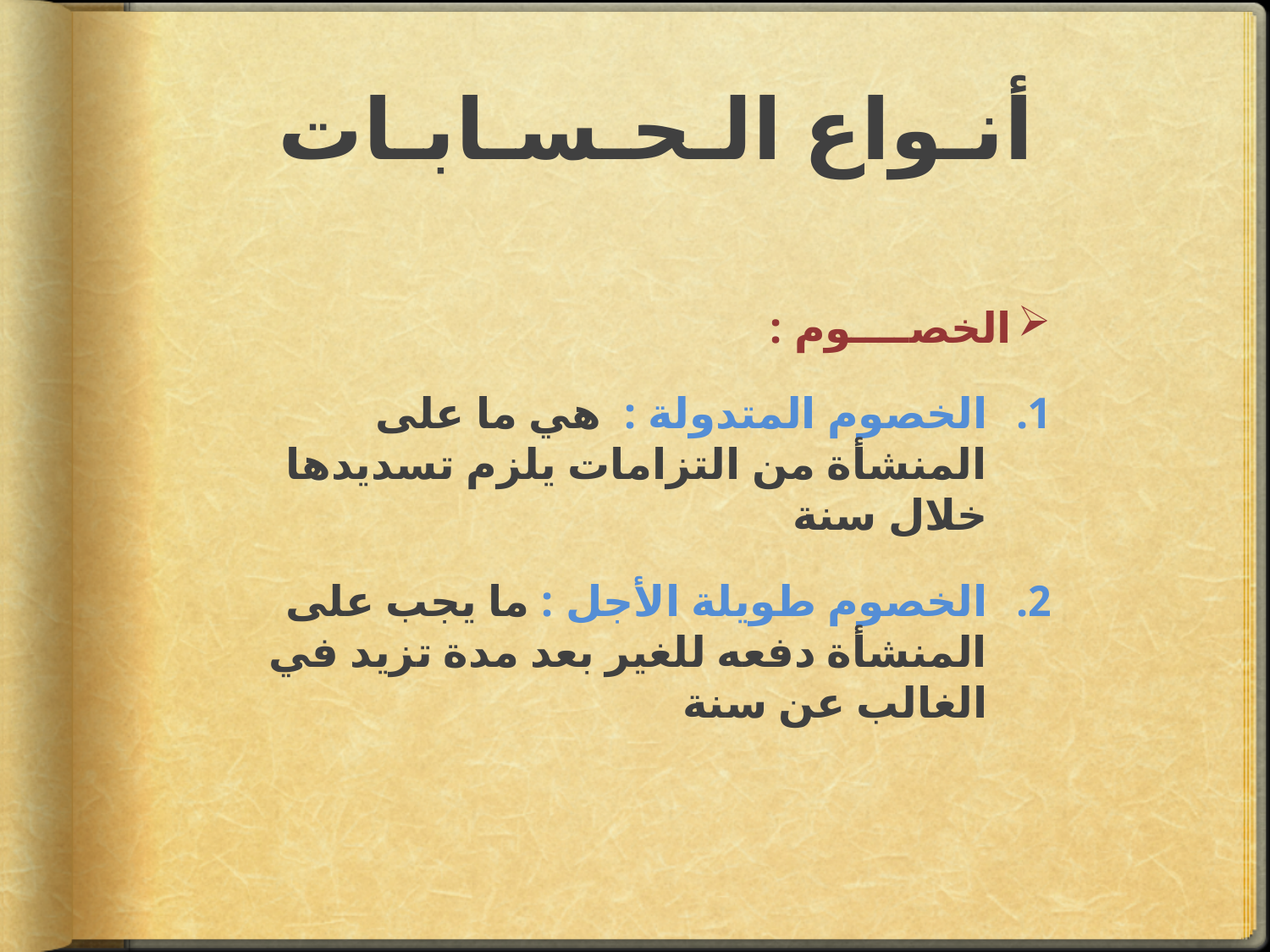

# أنـواع الـحـسـابـات
الخصــــوم :
الخصوم المتدولة :  هي ما على المنشأة من التزامات يلزم تسديدها خلال سنة
الخصوم طويلة الأجل : ما يجب على المنشأة دفعه للغير بعد مدة تزيد في الغالب عن سنة